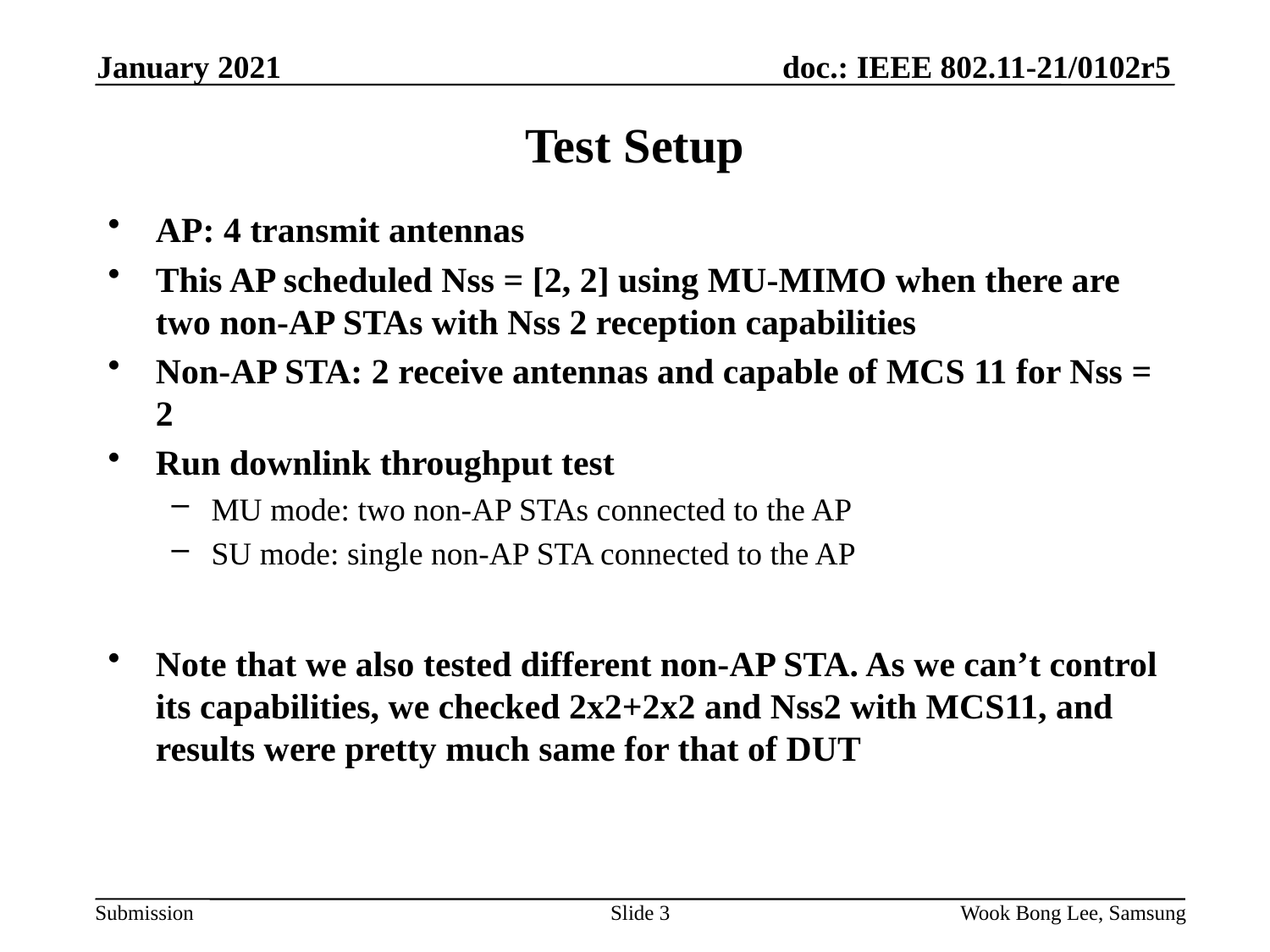

January 2021
# Test Setup
AP: 4 transmit antennas
This AP scheduled Nss = [2, 2] using MU-MIMO when there are two non-AP STAs with Nss 2 reception capabilities
Non-AP STA: 2 receive antennas and capable of MCS 11 for Nss = 2
Run downlink throughput test
MU mode: two non-AP STAs connected to the AP
SU mode: single non-AP STA connected to the AP

Note that we also tested different non-AP STA. As we can’t control its capabilities, we checked 2x2+2x2 and Nss2 with MCS11, and results were pretty much same for that of DUT
Slide 3
Wook Bong Lee, Samsung